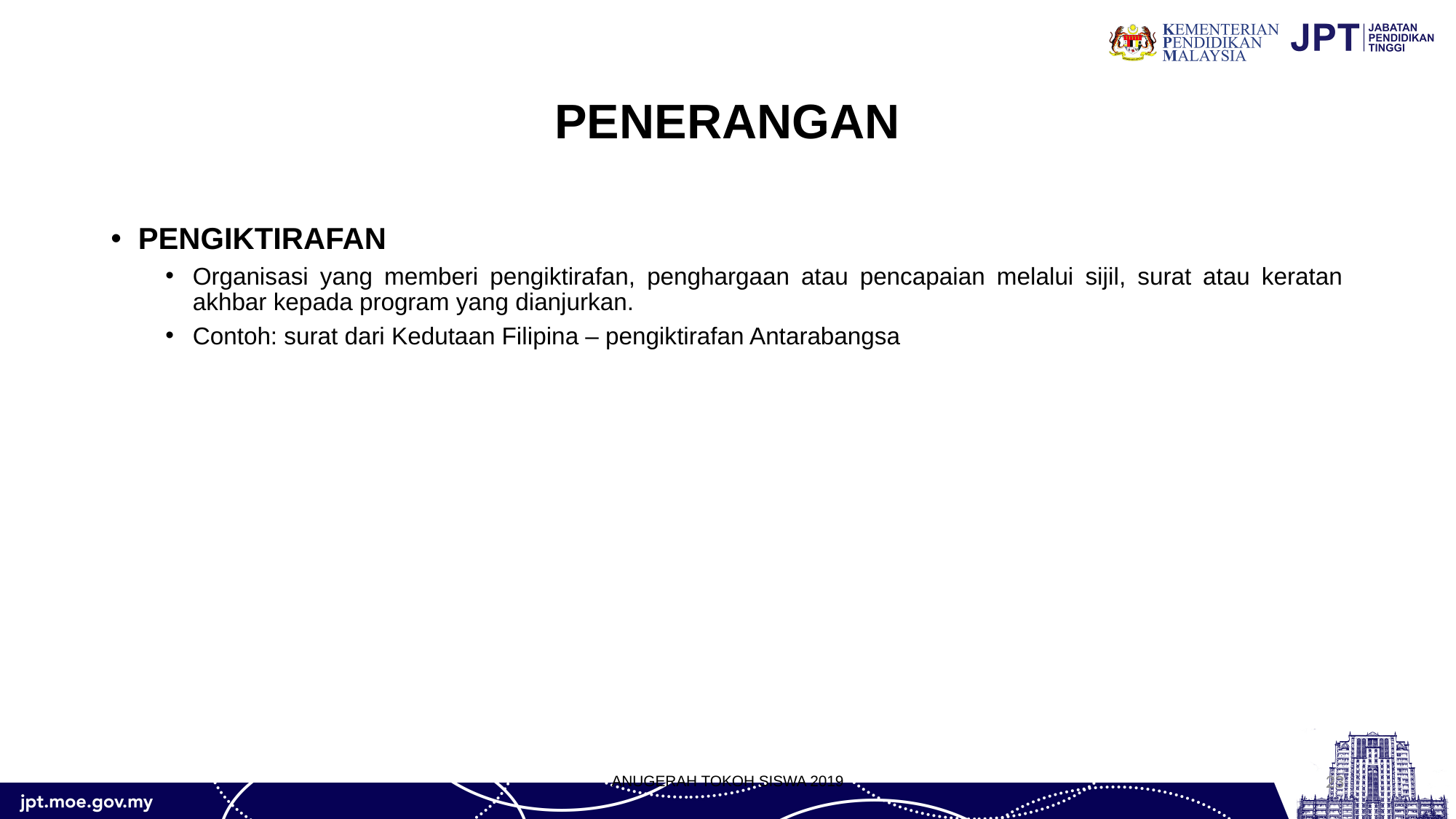

# PENERANGAN
PENGIKTIRAFAN
Organisasi yang memberi pengiktirafan, penghargaan atau pencapaian melalui sijil, surat atau keratan akhbar kepada program yang dianjurkan.
Contoh: surat dari Kedutaan Filipina – pengiktirafan Antarabangsa
ANUGERAH TOKOH SISWA 2019
23